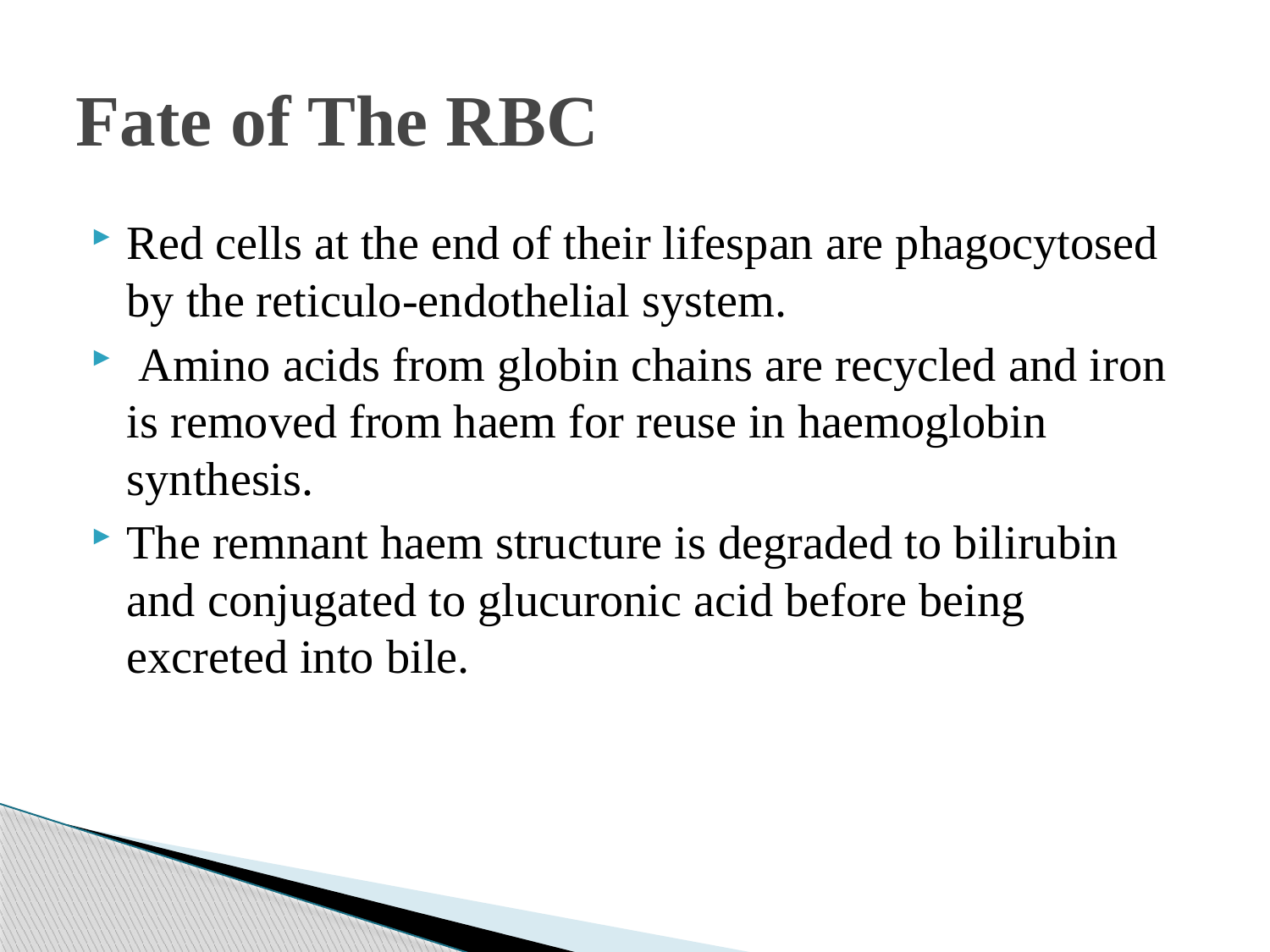

# Fate of The RBC
Red cells at the end of their lifespan are phagocytosed by the reticulo-endothelial system.
 Amino acids from globin chains are recycled and iron is removed from haem for reuse in haemoglobin synthesis.
The remnant haem structure is degraded to bilirubin and conjugated to glucuronic acid before being excreted into bile.